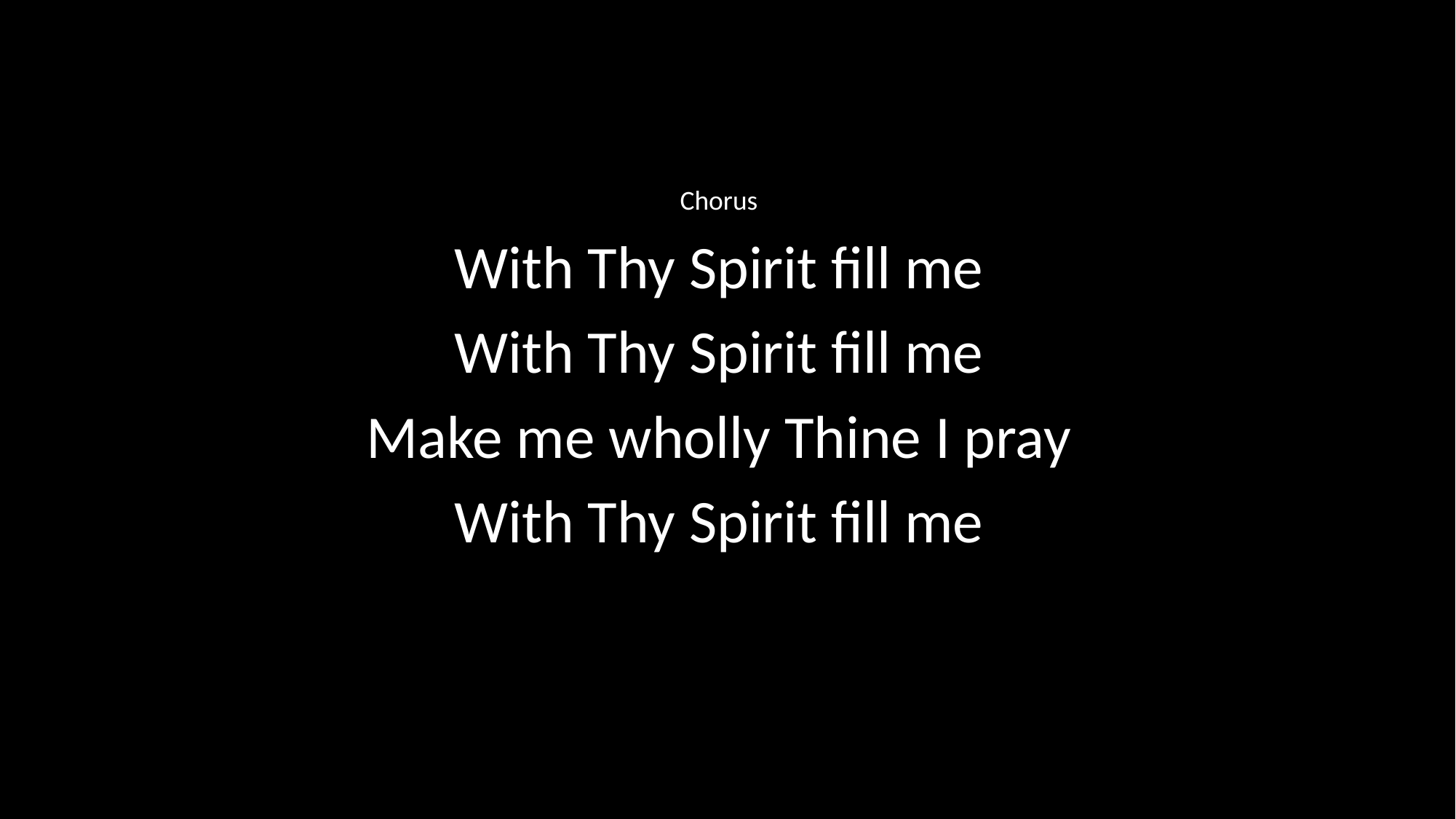

Chorus
With Thy Spirit fill me
With Thy Spirit fill me
Make me wholly Thine I pray
With Thy Spirit fill me